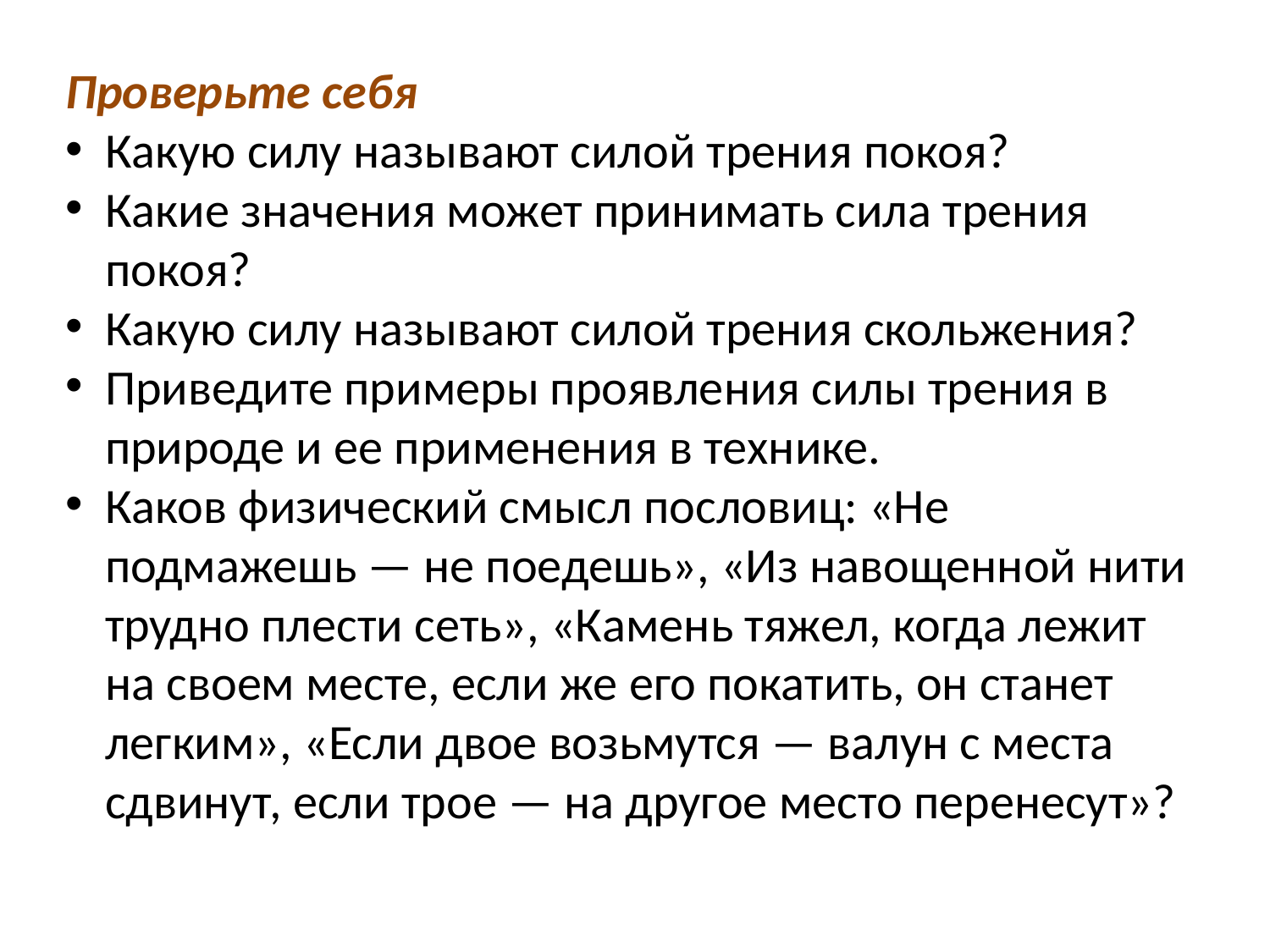

Проверьте себя
Какую силу называют силой трения покоя?
Какие значения может принимать сила трения покоя?
Какую силу называют силой трения скольжения?
Приведите примеры проявления силы трения в природе и ее применения в тех­нике.
Каков физический смысл пословиц: «Не подмажешь — не поедешь», «Из наво­щенной нити трудно плести сеть», «Камень тяжел, когда лежит на своем месте, если же его покатить, он станет легким», «Если двое возьмутся — валун с места сдвинут, если трое — на другое место перенесут»?